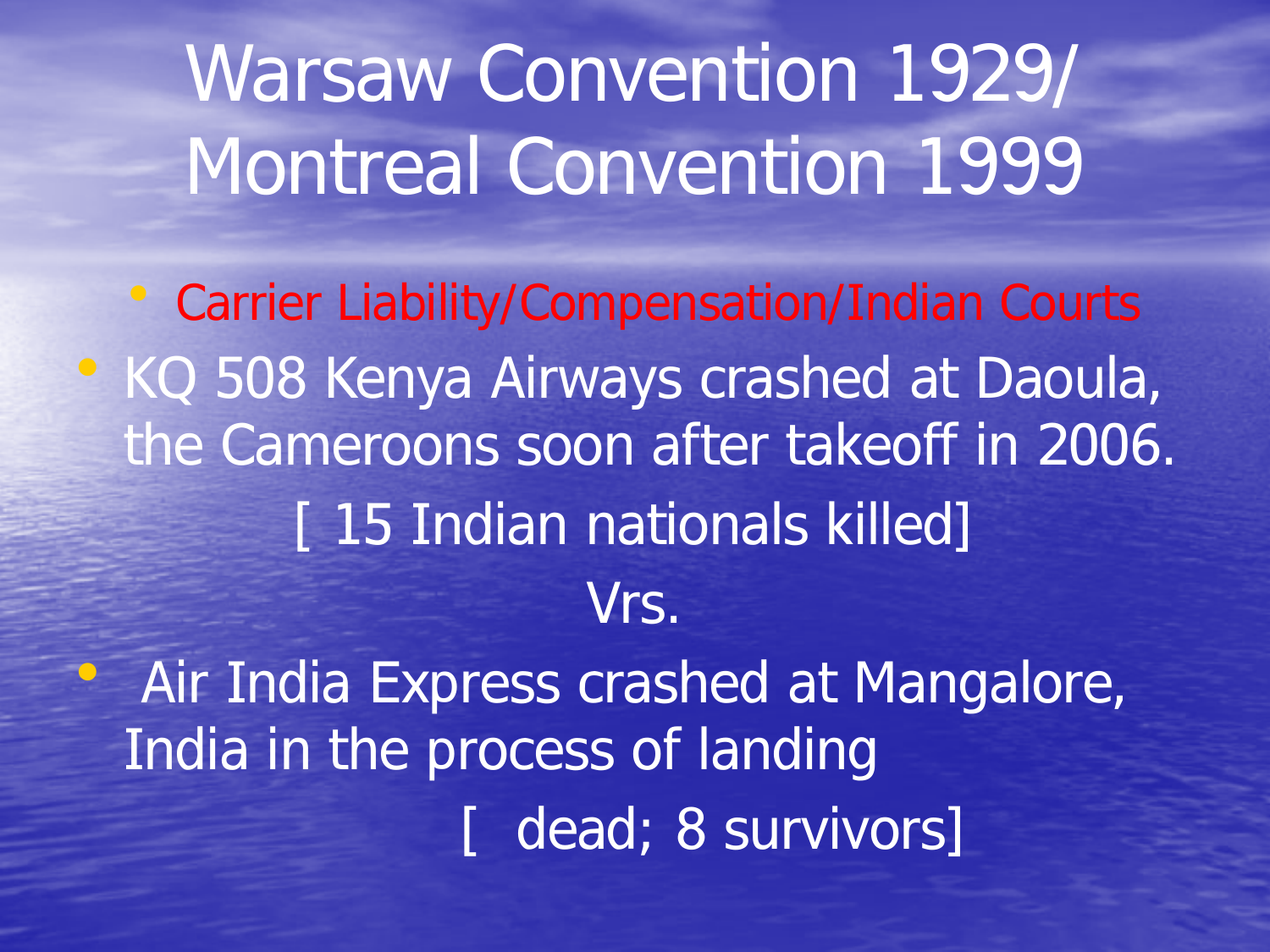

# Warsaw Convention 1929/ Montreal Convention 1999
Carrier Liability/Compensation/Indian Courts
KQ 508 Kenya Airways crashed at Daoula, the Cameroons soon after takeoff in 2006.
[ 15 Indian nationals killed]
Vrs.
 Air India Express crashed at Mangalore, India in the process of landing
         [  dead; 8 survivors]